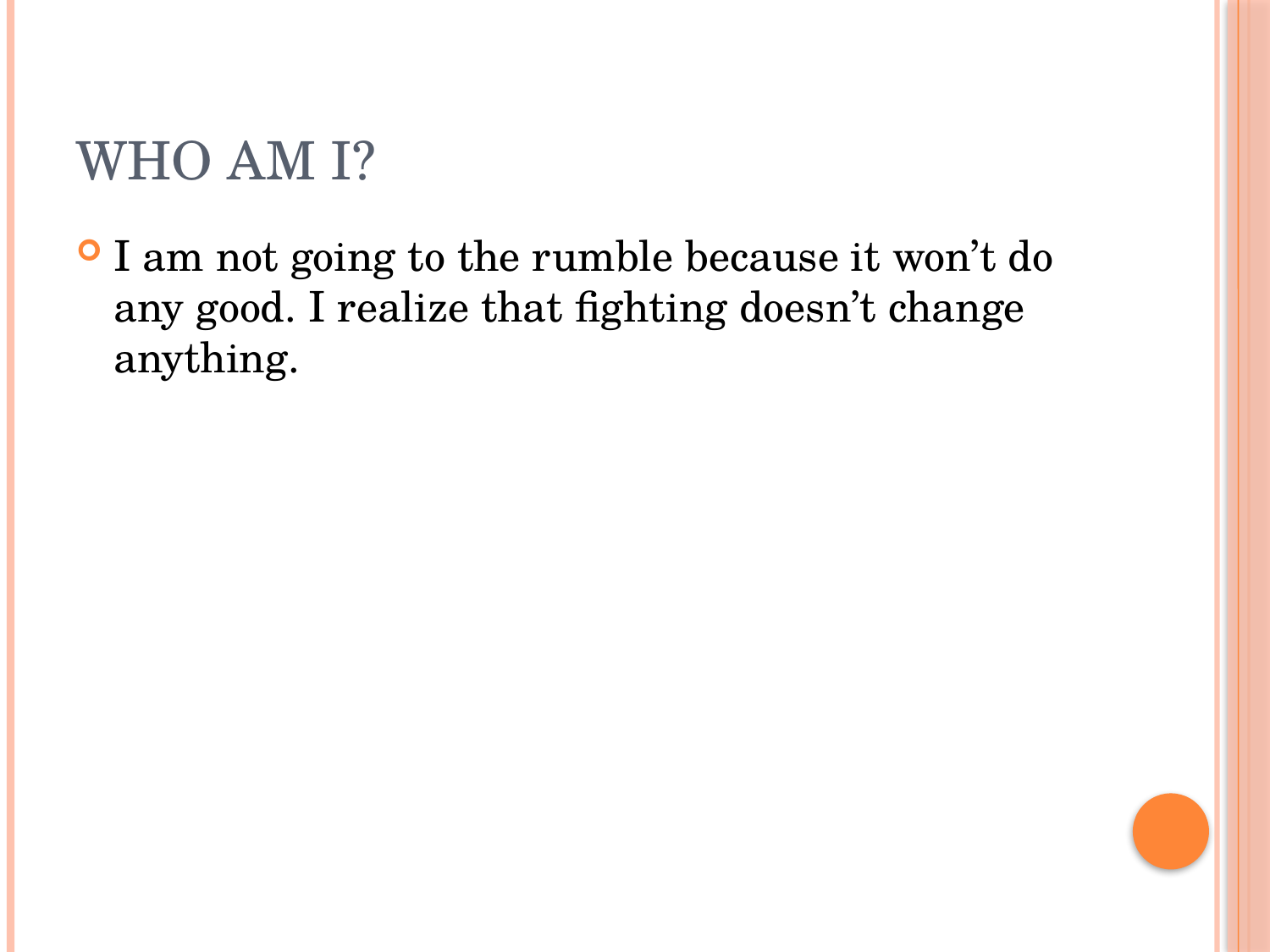

# Who Am I?
I am not going to the rumble because it won’t do any good. I realize that fighting doesn’t change anything.